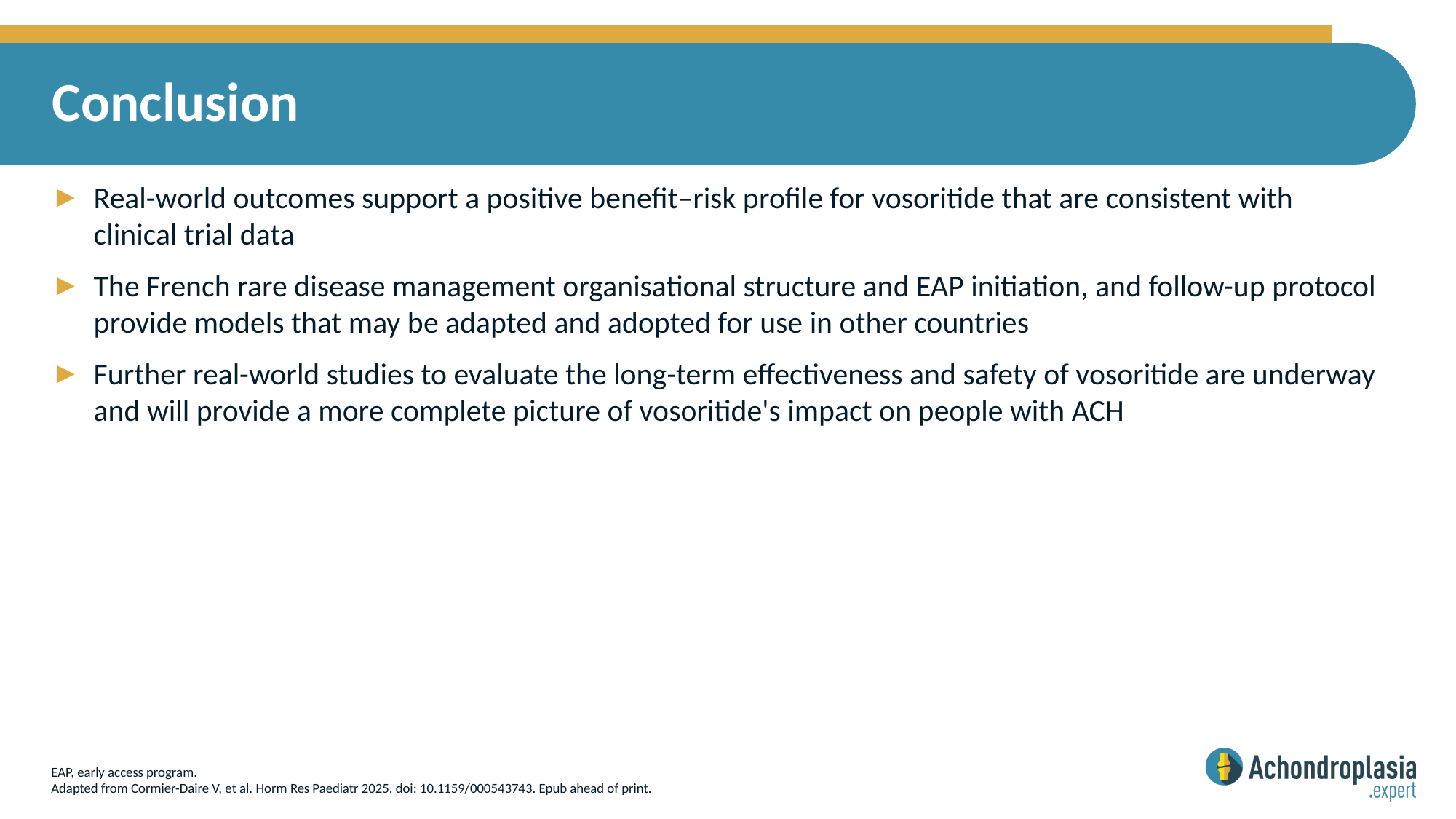

# Conclusion
Real-world outcomes support a positive benefit–risk profile for vosoritide that are consistent with
clinical trial data
The French rare disease management organisational structure and EAP initiation, and follow-up protocol provide models that may be adapted and adopted for use in other countries
Further real-world studies to evaluate the long-term effectiveness and safety of vosoritide are underway and will provide a more complete picture of vosoritide's impact on people with ACH
EAP, early access program.
Adapted from Cormier-Daire V, et al. Horm Res Paediatr 2025. doi: 10.1159/000543743. Epub ahead of print.